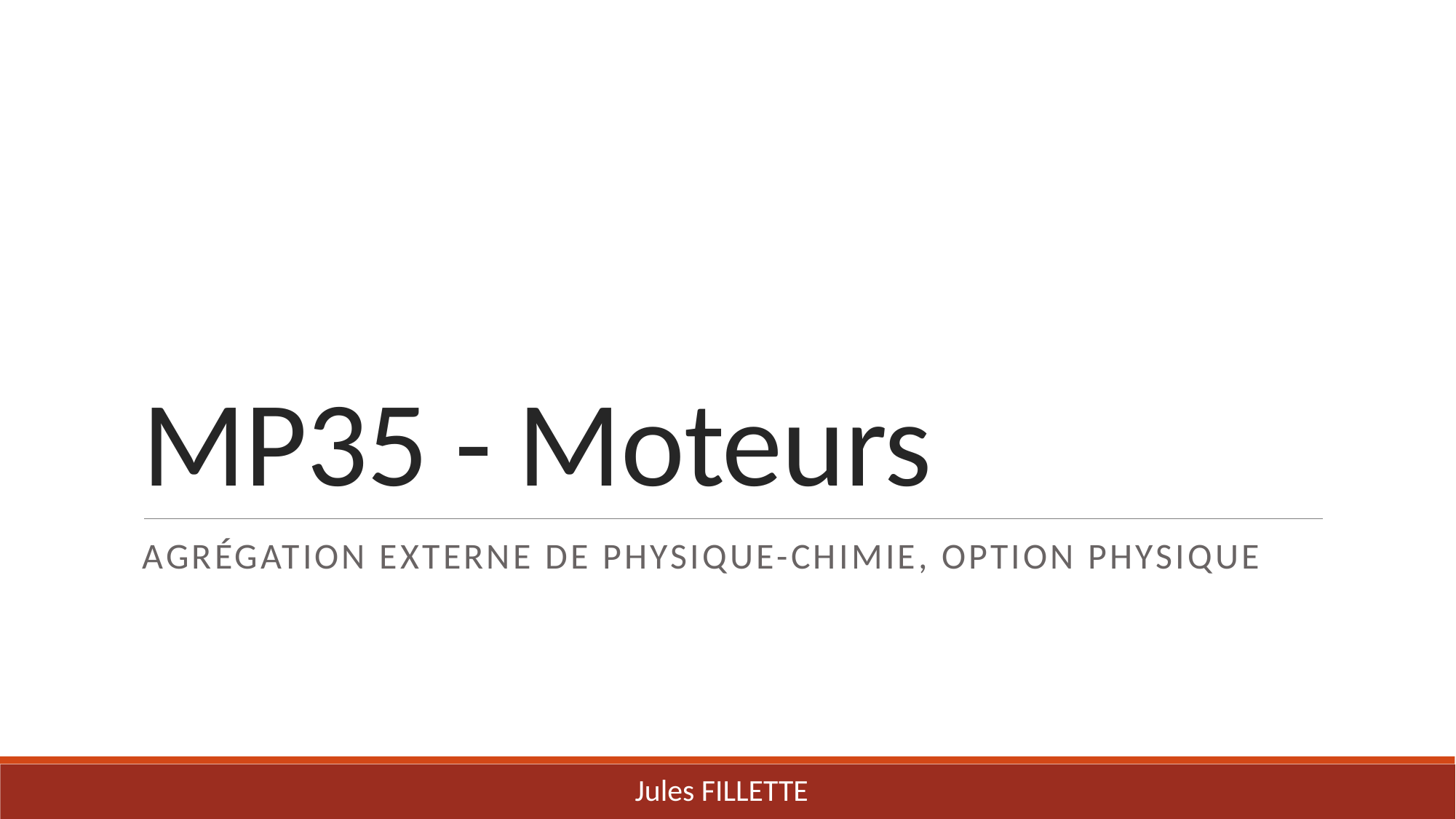

# MP35 - Moteurs
Agrégation externe de Physique-chimie, option Physique
Jules FILLETTE